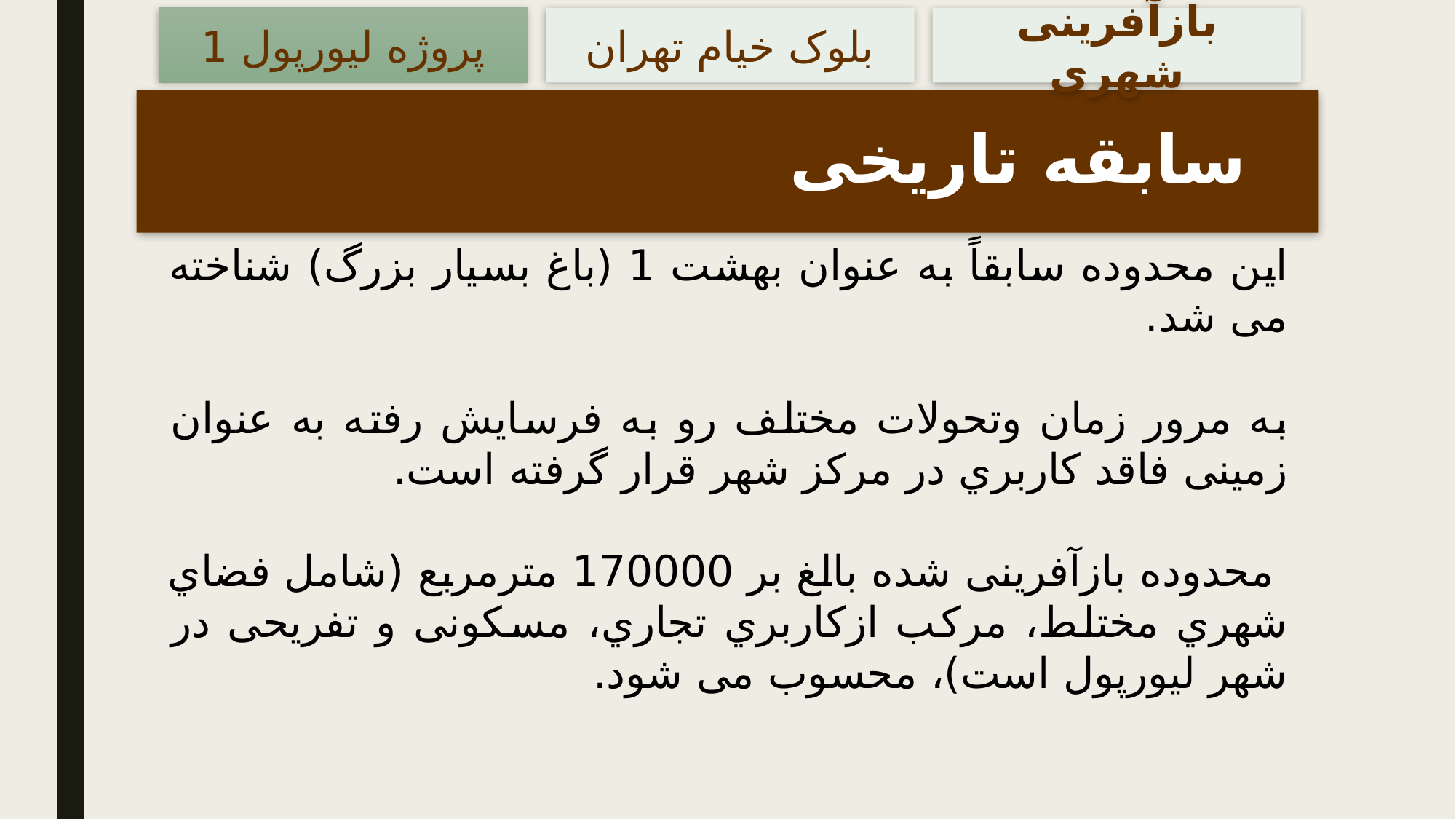

پروژه لیورپول 1
بلوک خیام تهران
بازآفرینی شهری
سابقه تاریخی
این محدوده سابقاً به عنوان بهشت 1 (باغ بسیار بزرگ) شناخته می شد.

به مرور زمان وتحولات مختلف رو به فرسایش رفته به عنوان زمینی فاقد کاربري در مرکز شهر قرار گرفته است.

 محدوده بازآفرینی شده بالغ بر 170000 مترمربع (شامل فضاي شهري مختلط، مرکب ازکاربري تجاري، مسکونی و تفریحی در شهر لیورپول است)، محسوب می شود.